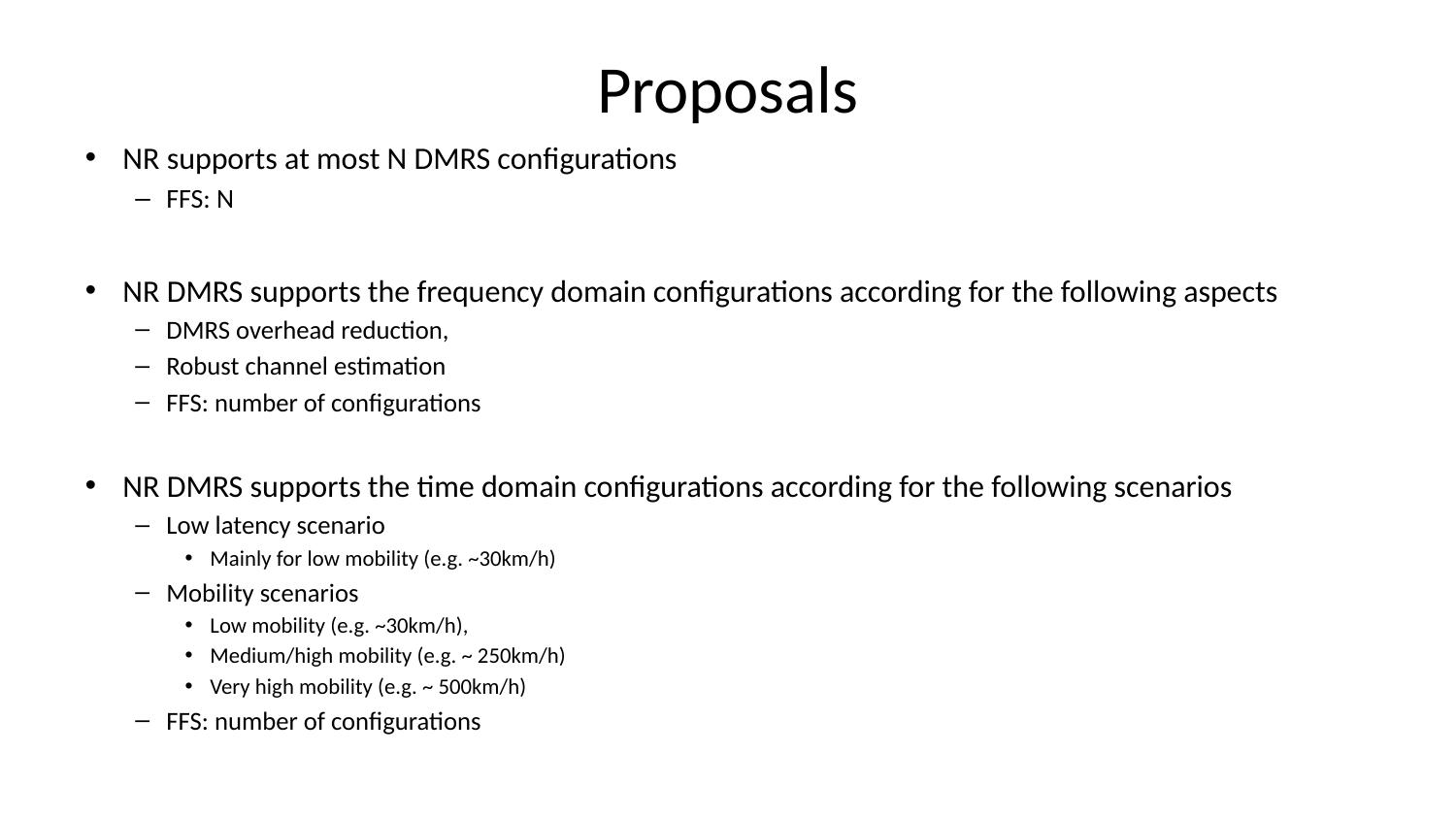

# Proposals
NR supports at most N DMRS configurations
FFS: N

NR DMRS supports the frequency domain configurations according for the following aspects
DMRS overhead reduction,
Robust channel estimation
FFS: number of configurations

NR DMRS supports the time domain configurations according for the following scenarios
Low latency scenario
Mainly for low mobility (e.g. ~30km/h)
Mobility scenarios
Low mobility (e.g. ~30km/h),
Medium/high mobility (e.g. ~ 250km/h)
Very high mobility (e.g. ~ 500km/h)
FFS: number of configurations